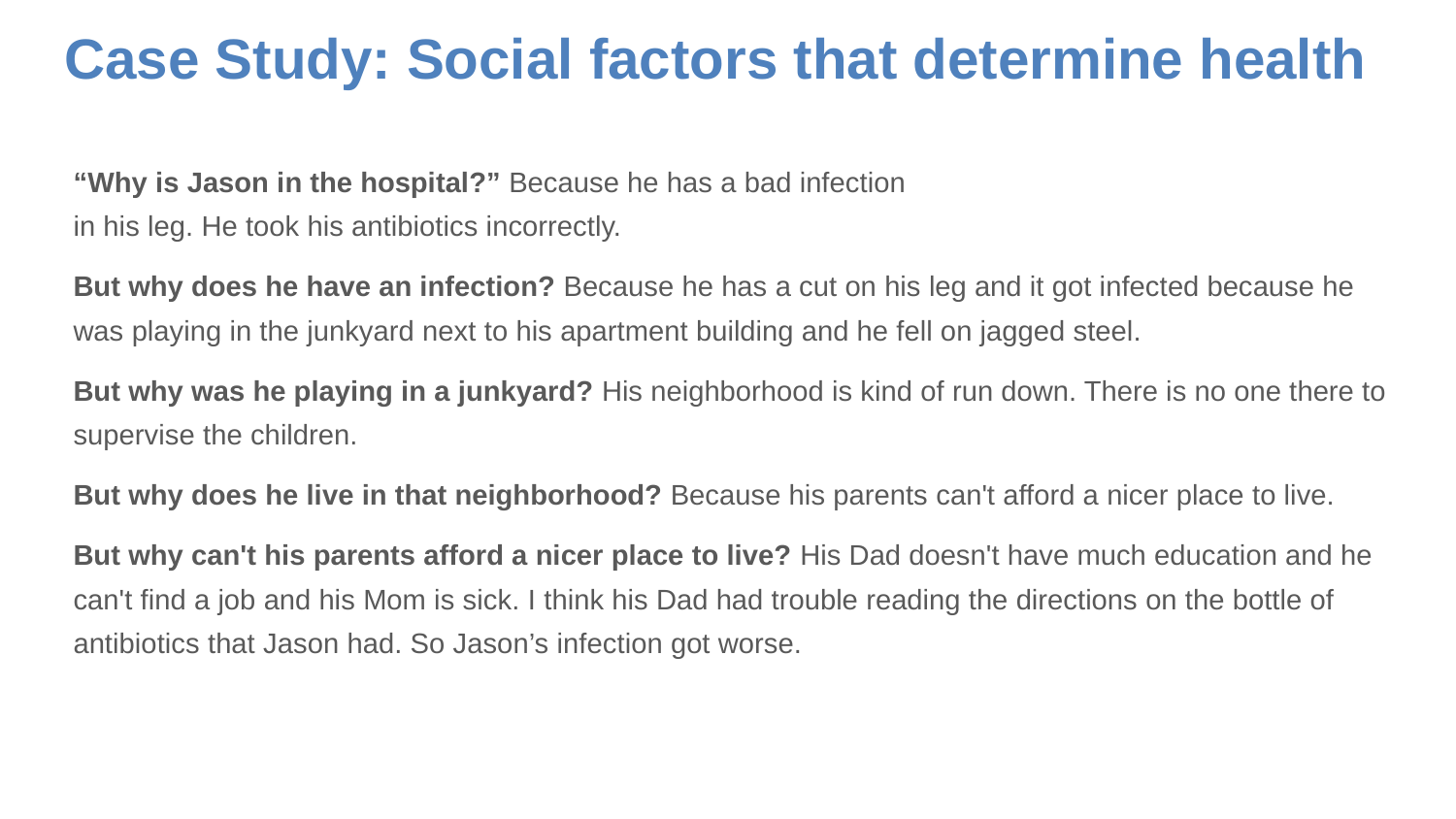

Case Study: Social factors that determine health
“Why is Jason in the hospital?” Because he has a bad infection
in his leg. He took his antibiotics incorrectly.
But why does he have an infection? Because he has a cut on his leg and it got infected because he was playing in the junkyard next to his apartment building and he fell on jagged steel.
But why was he playing in a junkyard? His neighborhood is kind of run down. There is no one there to supervise the children.
But why does he live in that neighborhood? Because his parents can't afford a nicer place to live.
But why can't his parents afford a nicer place to live? His Dad doesn't have much education and he can't find a job and his Mom is sick. I think his Dad had trouble reading the directions on the bottle of antibiotics that Jason had. So Jason’s infection got worse.